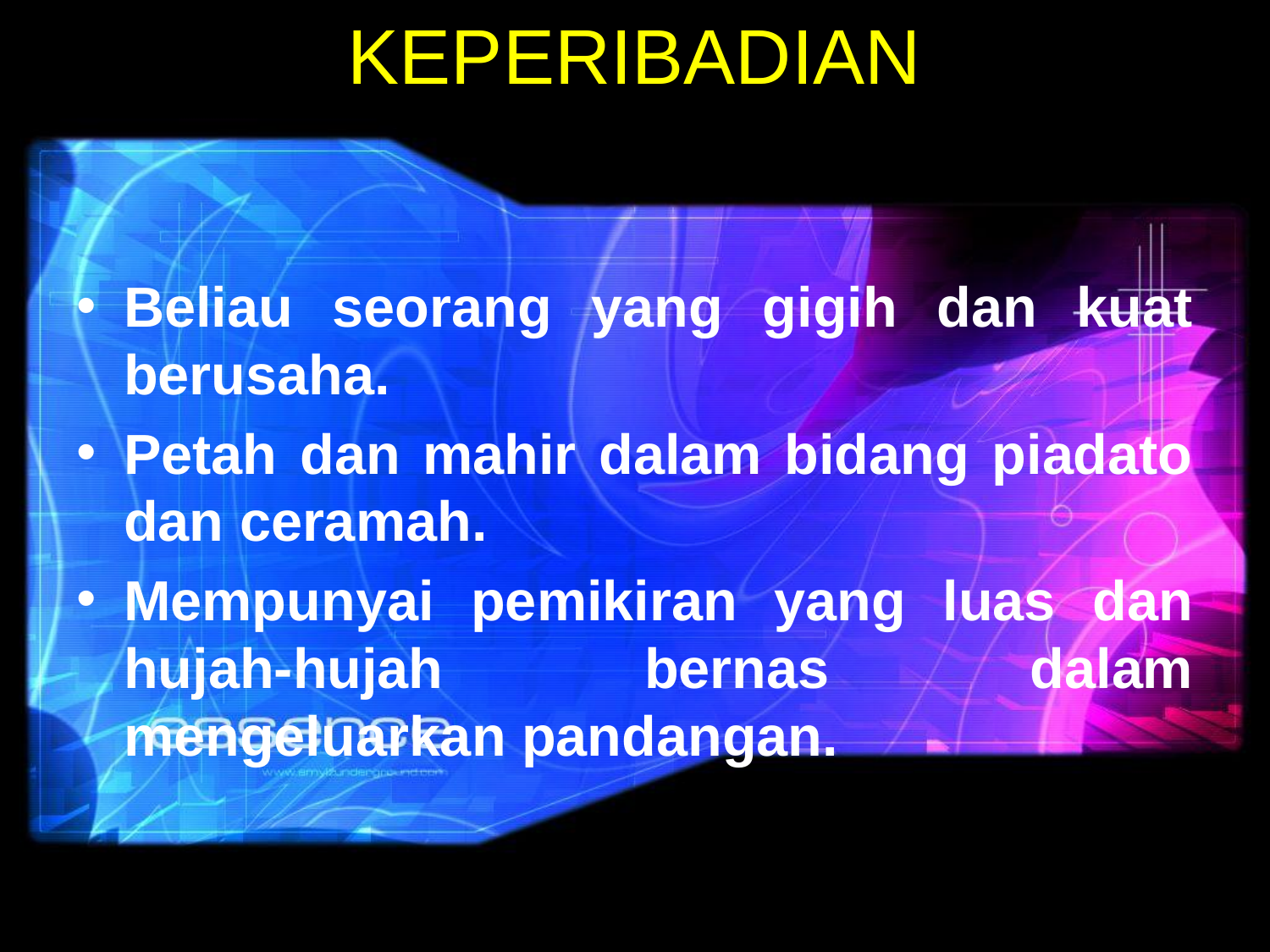

# KEPERIBADIAN
Beliau seorang yang gigih dan kuat berusaha.
Petah dan mahir dalam bidang piadato dan ceramah.
Mempunyai pemikiran yang luas dan hujah-hujah bernas dalam mengeluarkan pandangan.